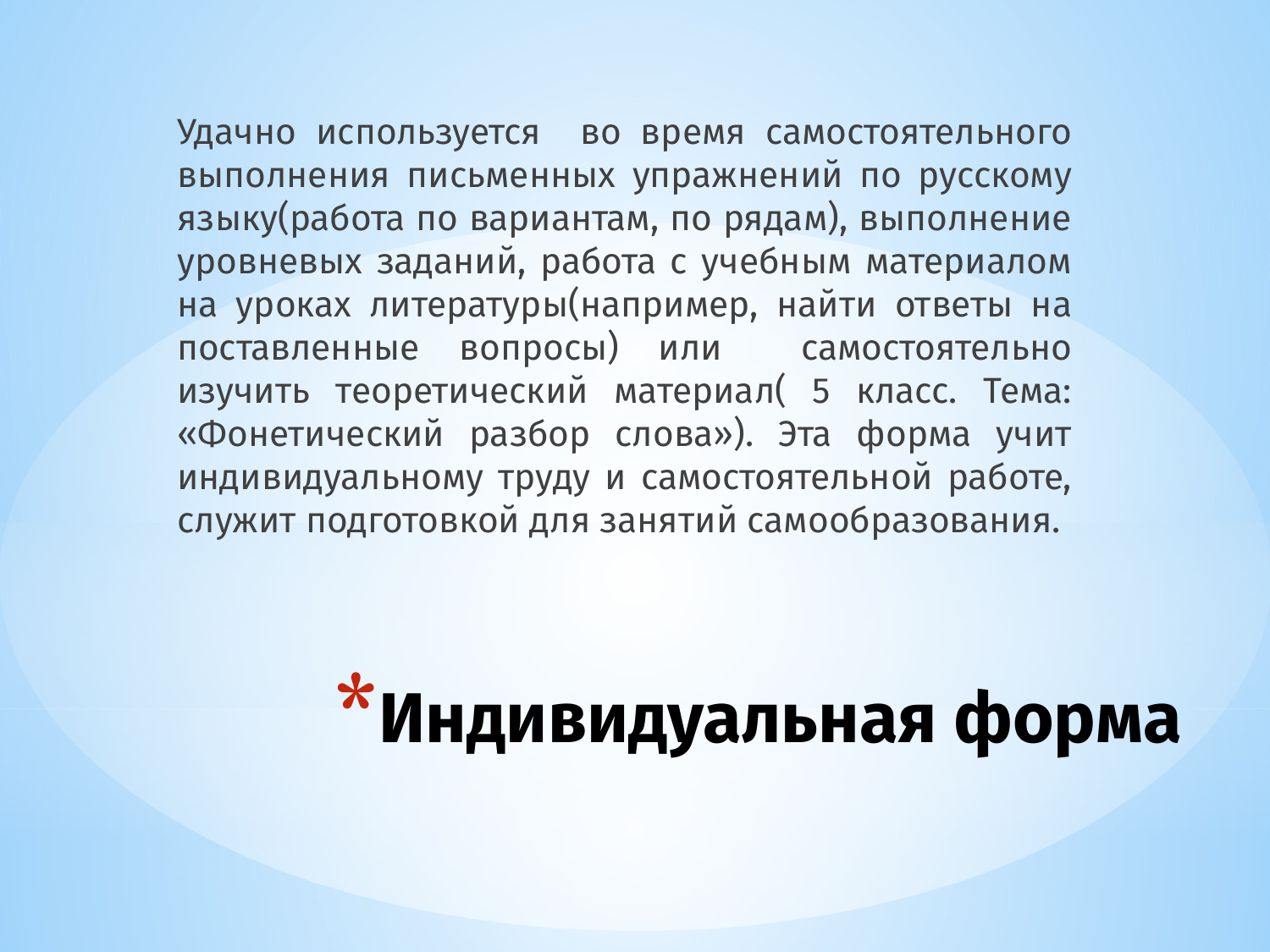

Удачно используется  во время самостоятельного выполнения письменных упражнений по русскому языку(работа по вариантам, по рядам), выполнение уровневых заданий, работа с учебным материалом на уроках литературы(например, найти ответы на поставленные вопросы) или  самостоятельно изучить теоретический материал( 5 класс. Тема: «Фонетический разбор слова»). Эта форма учит индивидуальному труду и самостоятельной работе, служит подготовкой для занятий самообразования.
# Индивидуальная форма